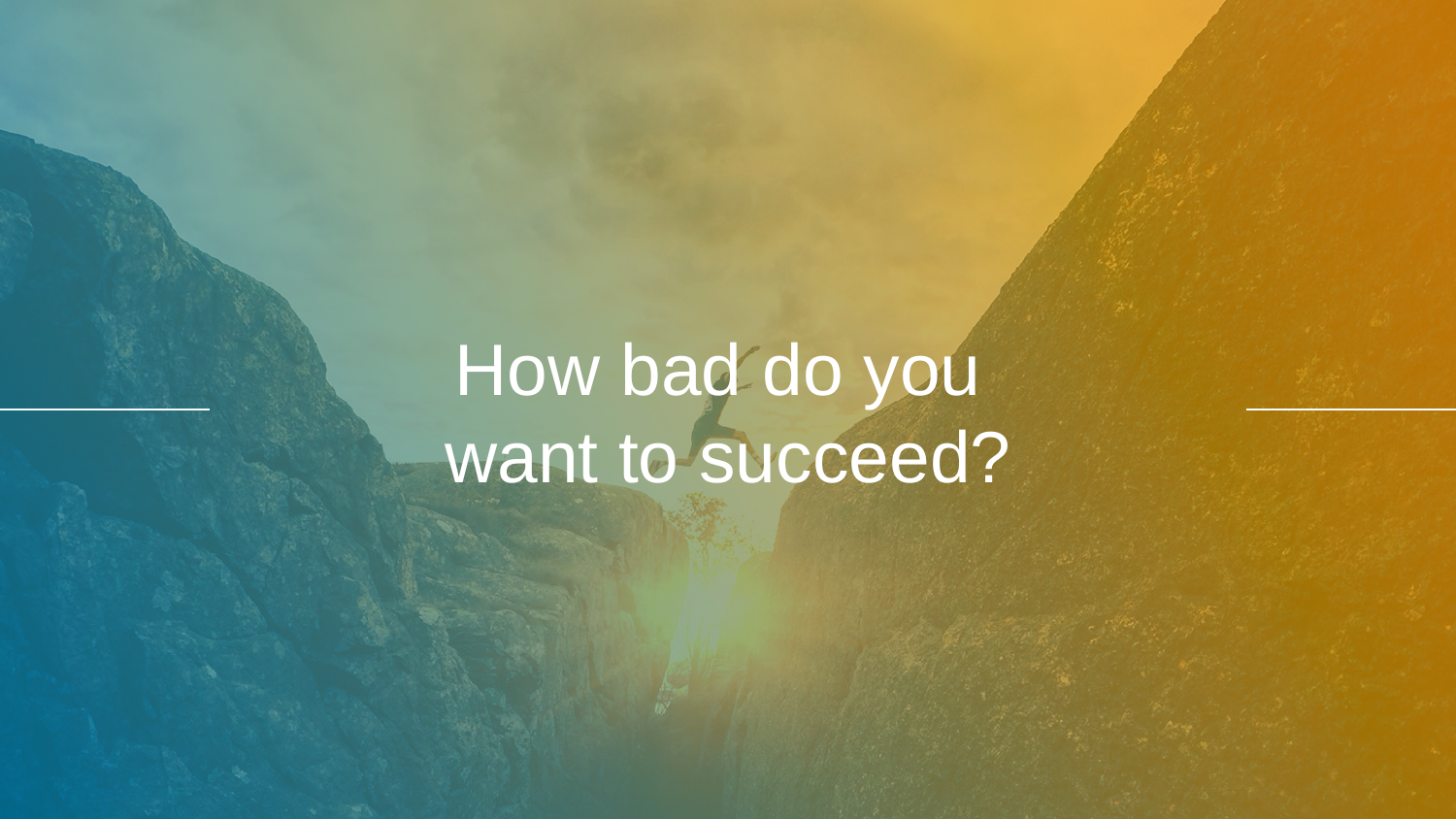

# How bad do you want to succeed?